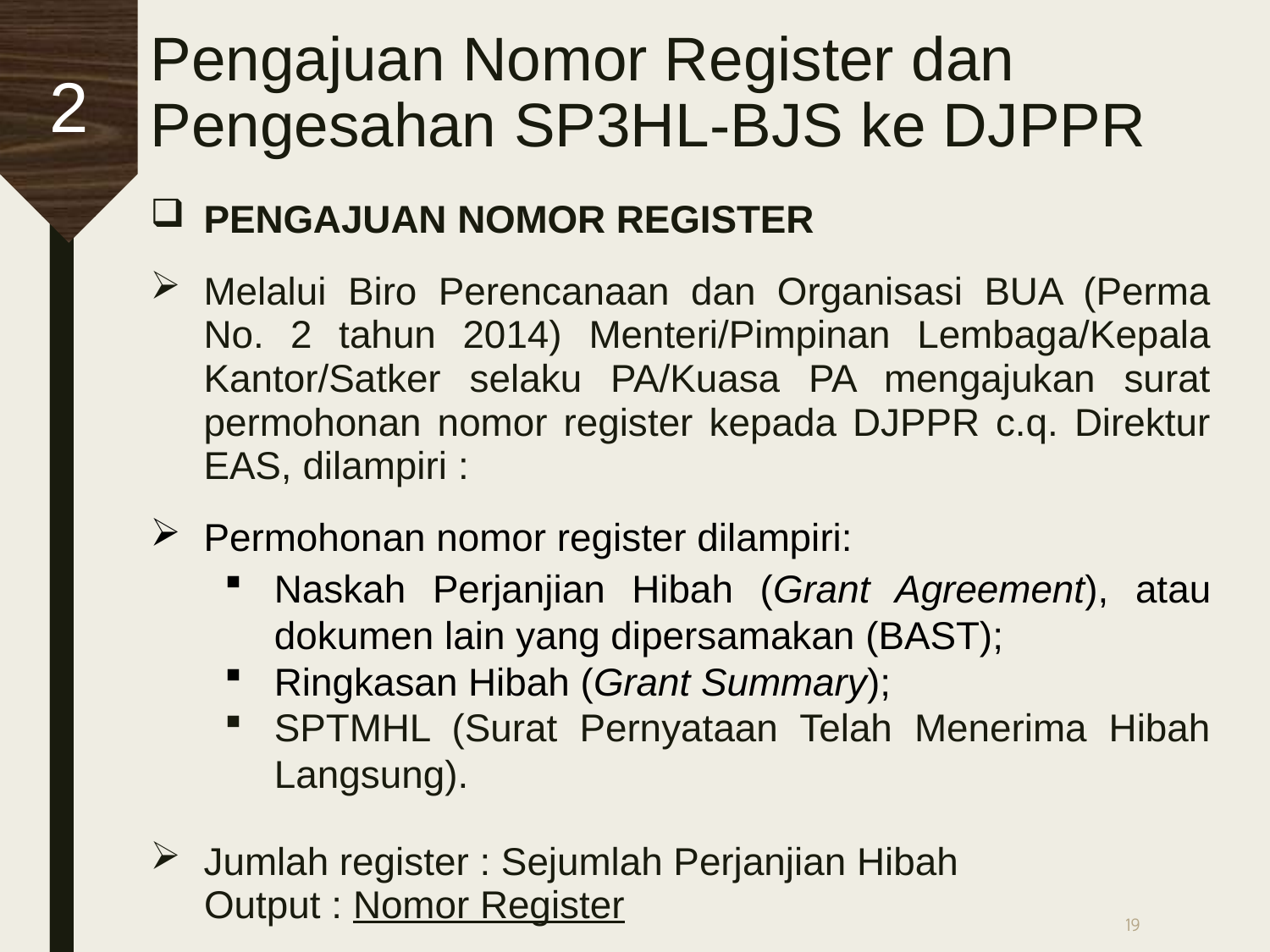

# Pengajuan Nomor Register dan Pengesahan SP3HL-BJS ke DJPPR
2
PENGAJUAN NOMOR REGISTER
Melalui Biro Perencanaan dan Organisasi BUA (Perma No. 2 tahun 2014) Menteri/Pimpinan Lembaga/Kepala Kantor/Satker selaku PA/Kuasa PA mengajukan surat permohonan nomor register kepada DJPPR c.q. Direktur EAS, dilampiri :
Permohonan nomor register dilampiri:
Naskah Perjanjian Hibah (Grant Agreement), atau dokumen lain yang dipersamakan (BAST);
Ringkasan Hibah (Grant Summary);
SPTMHL (Surat Pernyataan Telah Menerima Hibah Langsung).

Jumlah register : Sejumlah Perjanjian Hibah
     Output : Nomor Register
19